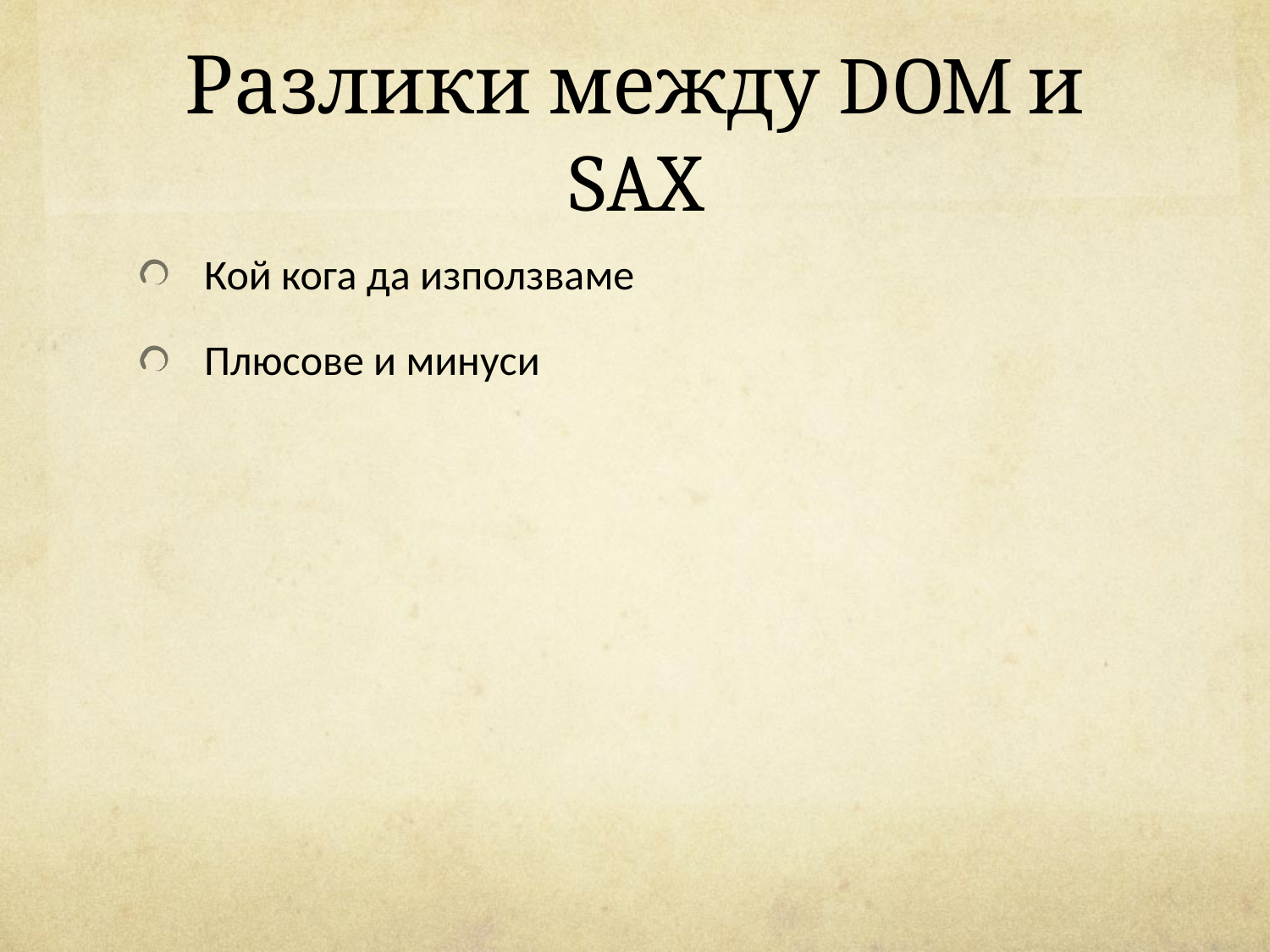

# Разлики между DOM и SAX
Кой кога да използваме
Плюсове и минуси